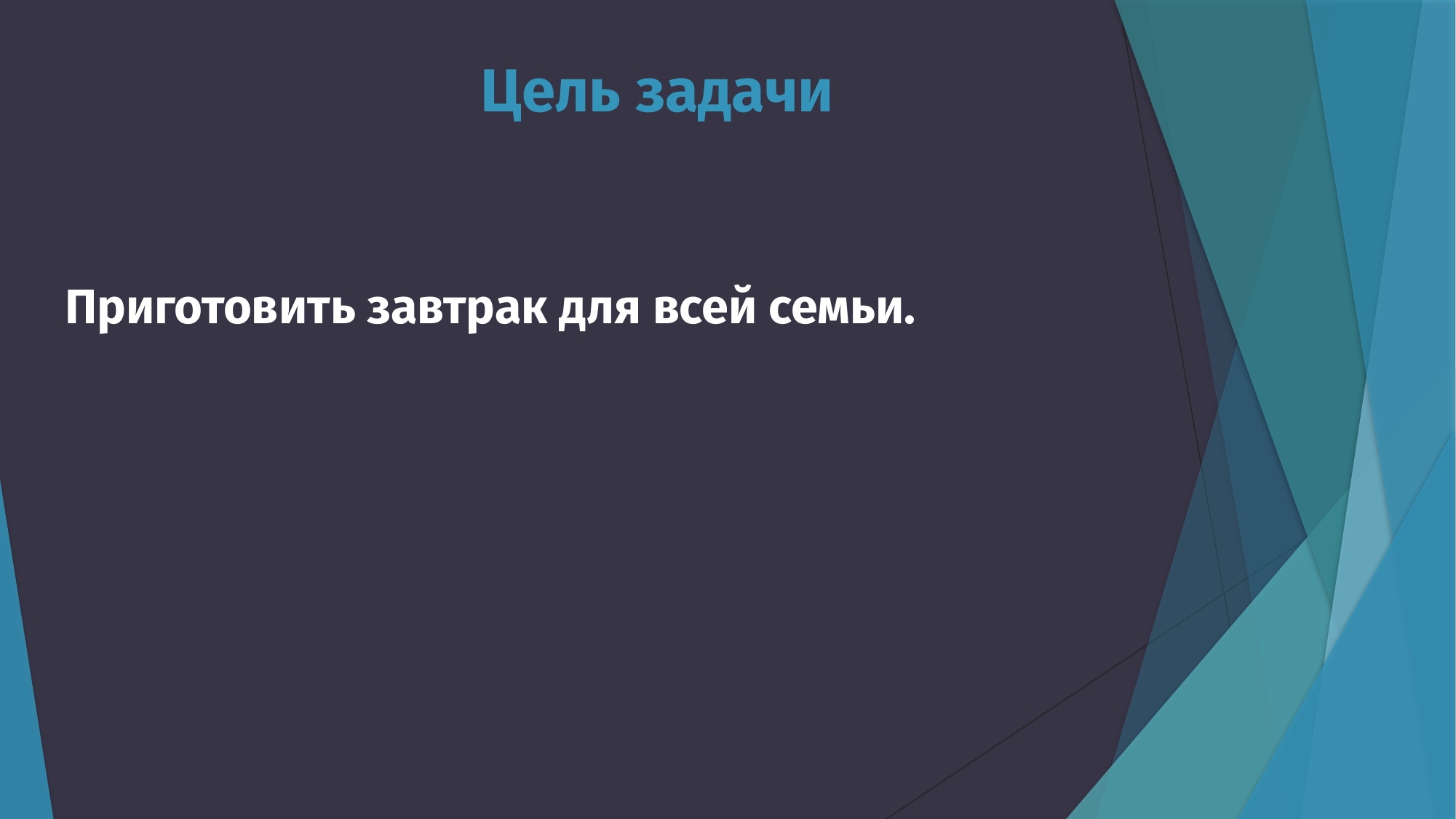

# Цель задачи
Приготовить завтрак для всей семьи.